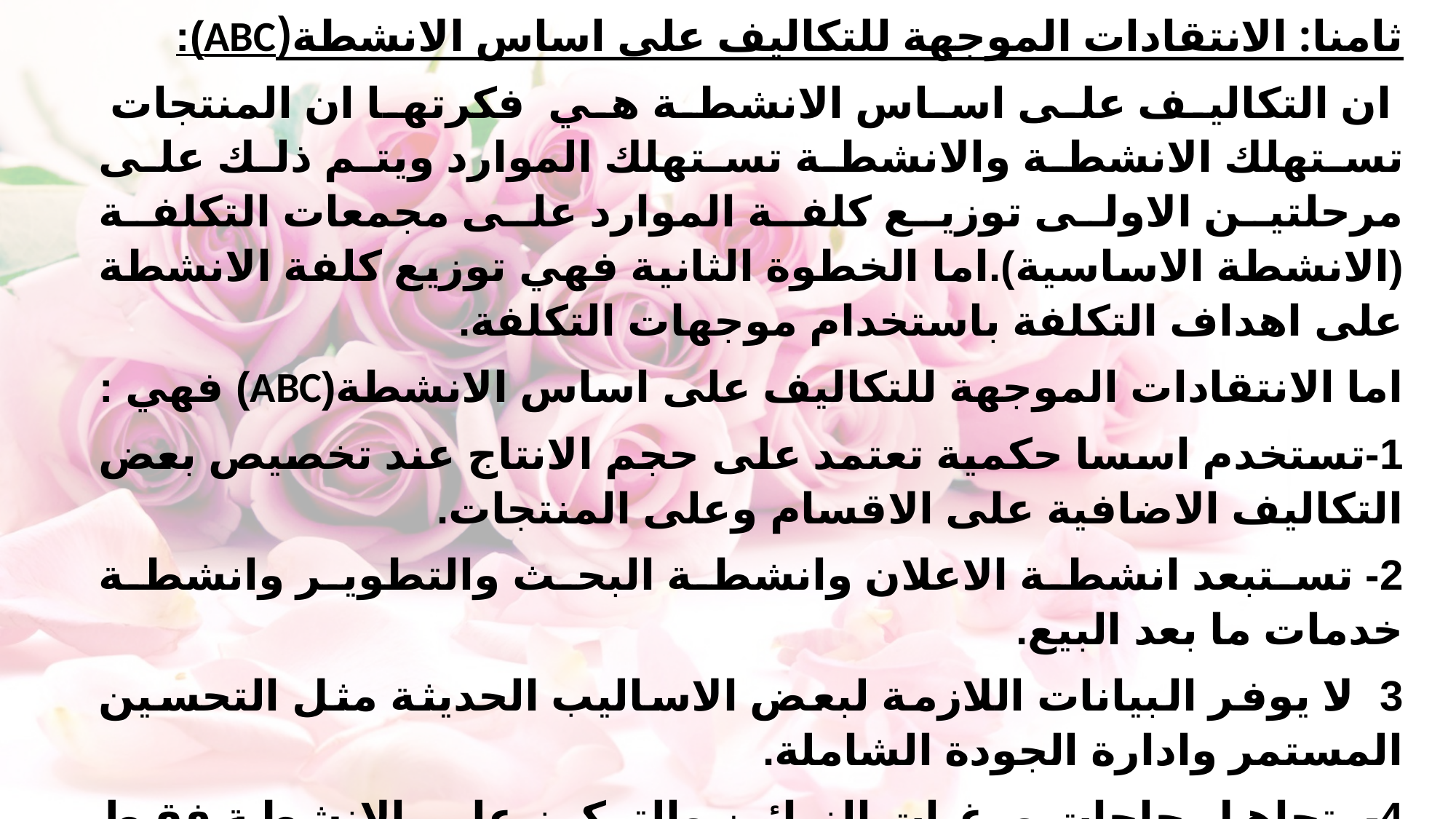

ثامنا: الانتقادات الموجهة للتكاليف على اساس الانشطة(ABC):
 ان التكاليف على اساس الانشطة هي  فكرتها ان المنتجات  تستهلك الانشطة والانشطة تستهلك الموارد ويتم ذلك على مرحلتين الاولى توزيع كلفة الموارد على مجمعات التكلفة (الانشطة الاساسية).اما الخطوة الثانية فهي توزيع كلفة الانشطة على اهداف التكلفة باستخدام موجهات التكلفة.
اما الانتقادات الموجهة للتكاليف على اساس الانشطة(ABC) فهي :
1-تستخدم اسسا حكمية تعتمد على حجم الانتاج عند تخصيص بعض التكاليف الاضافية على الاقسام وعلى المنتجات.
2- تستبعد انشطة الاعلان وانشطة البحث والتطوير وانشطة خدمات ما بعد البيع.
3- لا يوفر البيانات اللازمة لبعض الاساليب الحديثة مثل التحسين المستمر وادارة الجودة الشاملة.
4- يتجاهل حاجات ورغبات الزبائن والتركيز على الانشطة فقط ولا يهتم بحاجات ورغبات الزبائن.